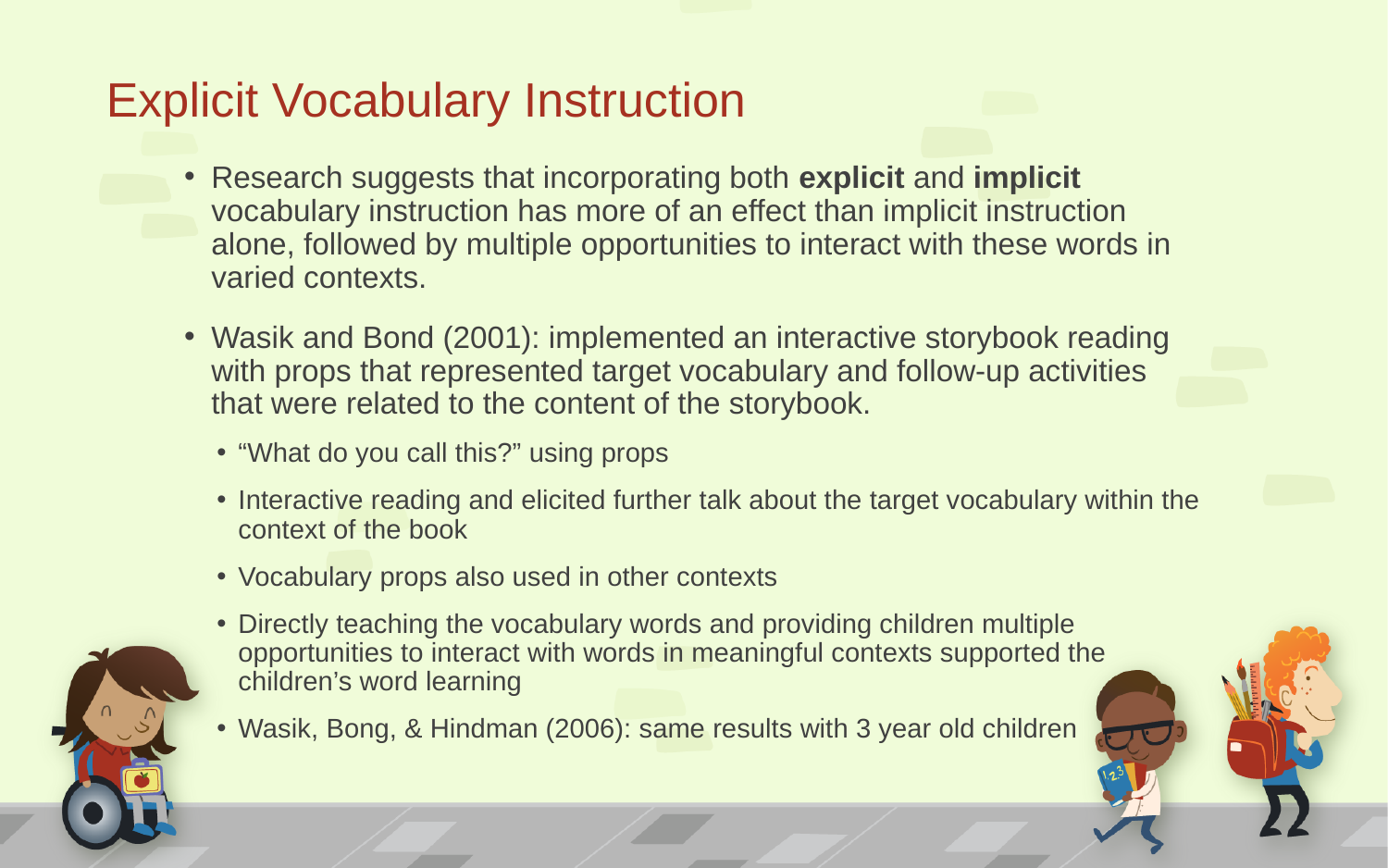

# Explicit Vocabulary Instruction
Research suggests that incorporating both explicit and implicit vocabulary instruction has more of an effect than implicit instruction alone, followed by multiple opportunities to interact with these words in varied contexts.
Wasik and Bond (2001): implemented an interactive storybook reading with props that represented target vocabulary and follow-up activities that were related to the content of the storybook.
“What do you call this?” using props
Interactive reading and elicited further talk about the target vocabulary within the context of the book
Vocabulary props also used in other contexts
Directly teaching the vocabulary words and providing children multiple opportunities to interact with words in meaningful contexts supported the children’s word learning
Wasik, Bong, & Hindman (2006): same results with 3 year old children